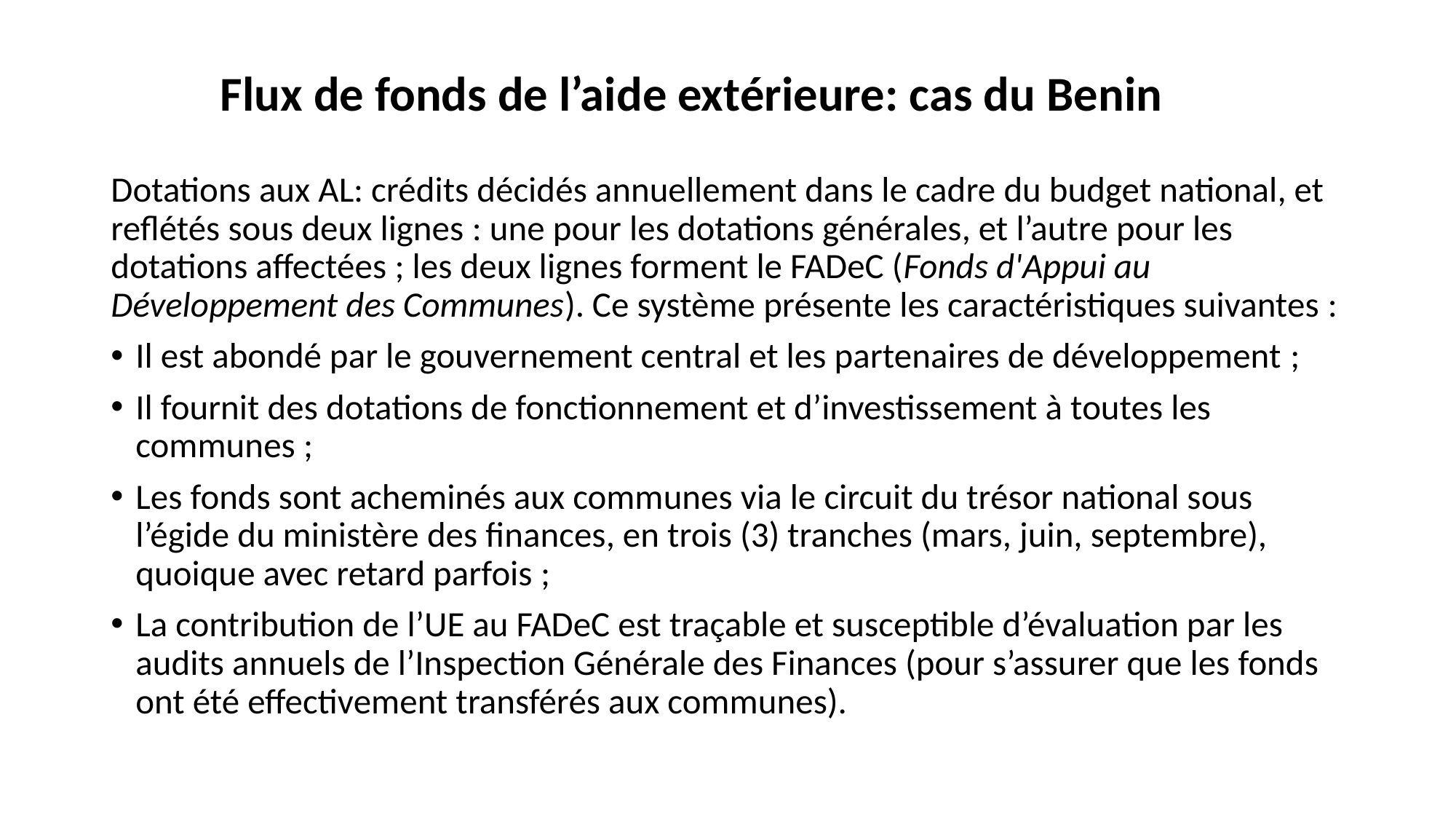

# Flux de fonds de l’aide extérieure: cas du Benin
Dotations aux AL: crédits décidés annuellement dans le cadre du budget national, et reflétés sous deux lignes : une pour les dotations générales, et l’autre pour les dotations affectées ; les deux lignes forment le FADeC (Fonds d'Appui au Développement des Communes). Ce système présente les caractéristiques suivantes :
Il est abondé par le gouvernement central et les partenaires de développement ;
Il fournit des dotations de fonctionnement et d’investissement à toutes les communes ;
Les fonds sont acheminés aux communes via le circuit du trésor national sous l’égide du ministère des finances, en trois (3) tranches (mars, juin, septembre), quoique avec retard parfois ;
La contribution de l’UE au FADeC est traçable et susceptible d’évaluation par les audits annuels de l’Inspection Générale des Finances (pour s’assurer que les fonds ont été effectivement transférés aux communes).